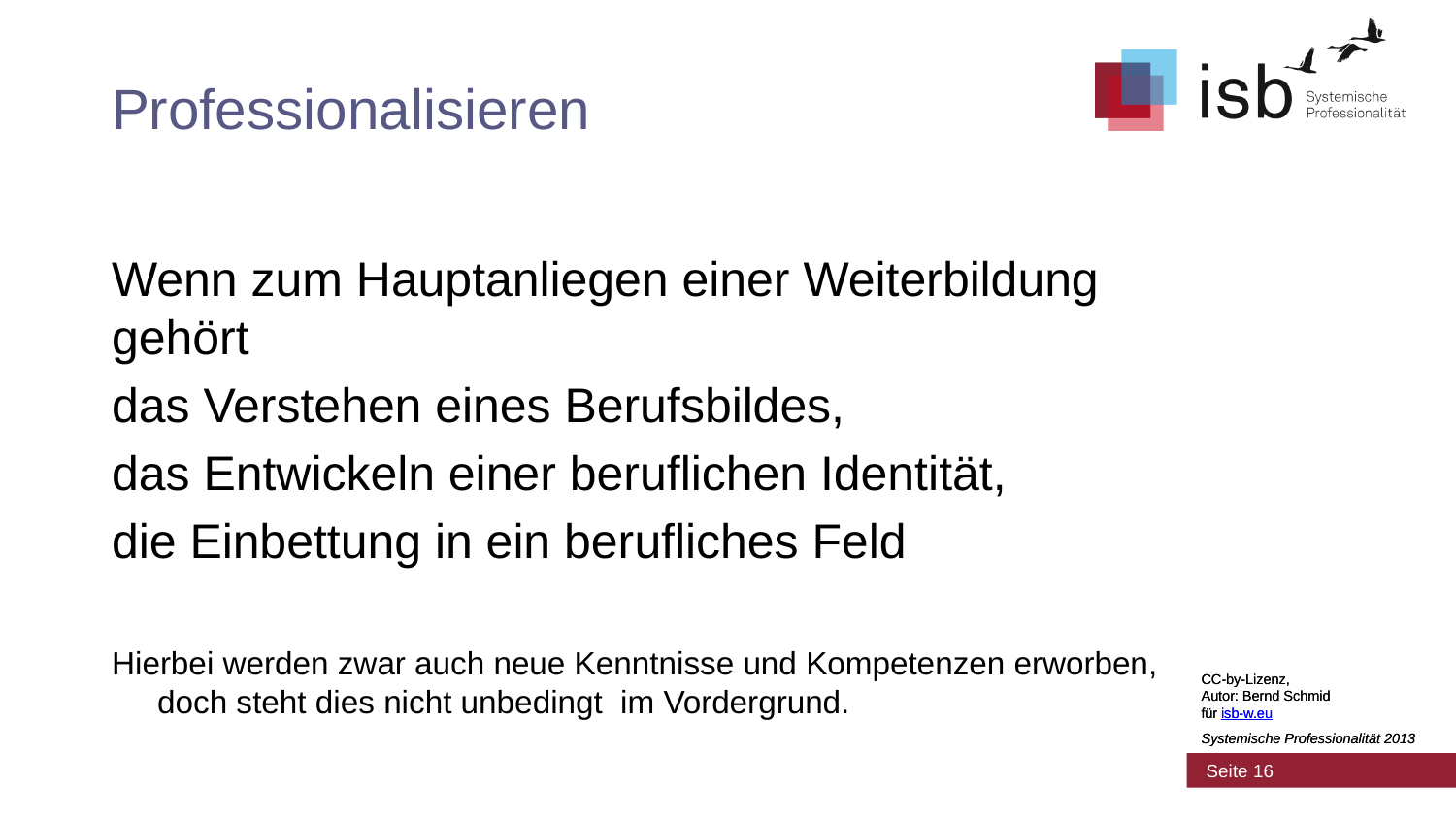

# Professionalisieren
Wenn zum Hauptanliegen einer Weiterbildung gehört
das Verstehen eines Berufsbildes,
das Entwickeln einer beruflichen Identität,
die Einbettung in ein berufliches Feld

Hierbei werden zwar auch neue Kenntnisse und Kompetenzen erworben, doch steht dies nicht unbedingt  im Vordergrund.

CC-by-Lizenz,
Autor: Bernd Schmid
für isb-w.eu
Systemische Professionalität 2013
 Seite 16